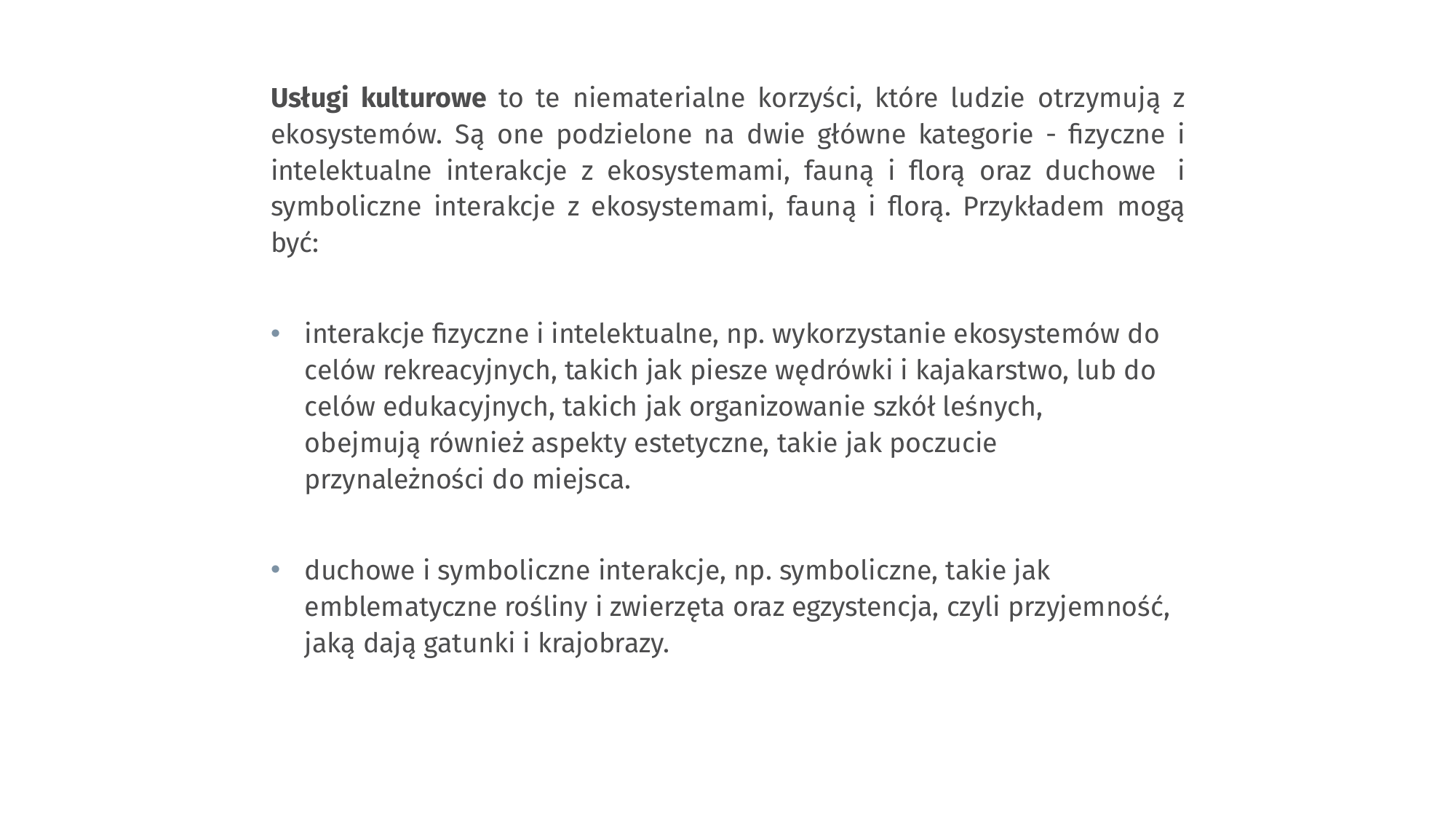

Usługi kulturowe to te niematerialne korzyści, które ludzie otrzymują z ekosystemów. Są one podzielone na dwie główne kategorie - fizyczne i intelektualne interakcje z ekosystemami, fauną i florą oraz duchowe i symboliczne interakcje z ekosystemami, fauną i florą. Przykładem mogą być:

interakcje fizyczne i intelektualne, np. wykorzystanie ekosystemów do celów rekreacyjnych, takich jak piesze wędrówki i kajakarstwo, lub do celów edukacyjnych, takich jak organizowanie szkół leśnych, obejmują również aspekty estetyczne, takie jak poczucie przynależności do miejsca.

duchowe i symboliczne interakcje, np. symboliczne, takie jak emblematyczne rośliny i zwierzęta oraz egzystencja, czyli przyjemność, jaką dają gatunki i krajobrazy.